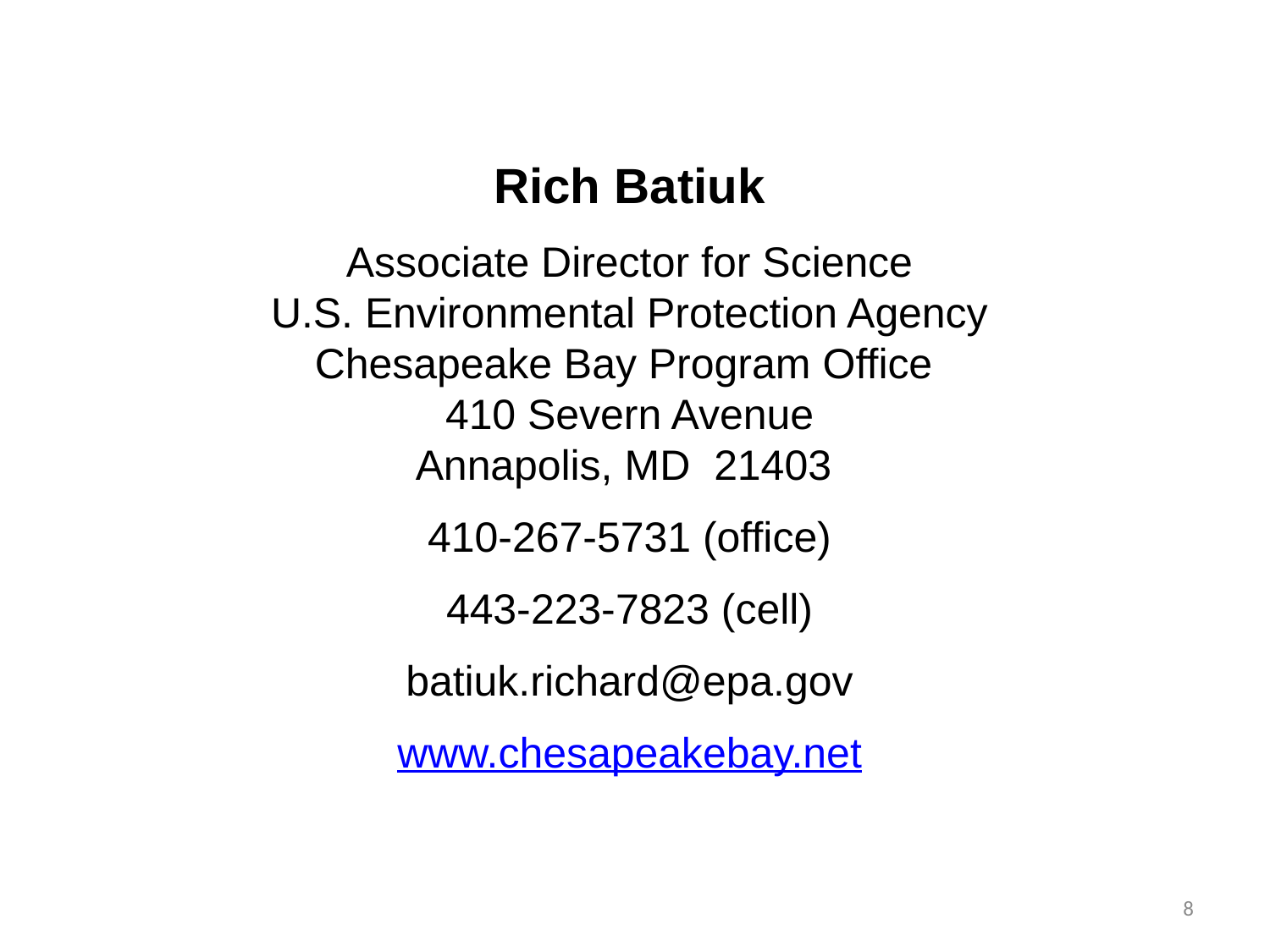

Rich Batiuk
Associate Director for Science
U.S. Environmental Protection Agency
Chesapeake Bay Program Office
410 Severn Avenue
Annapolis, MD  21403
410-267-5731 (office)
443-223-7823 (cell)
batiuk.richard@epa.gov
www.chesapeakebay.net

8